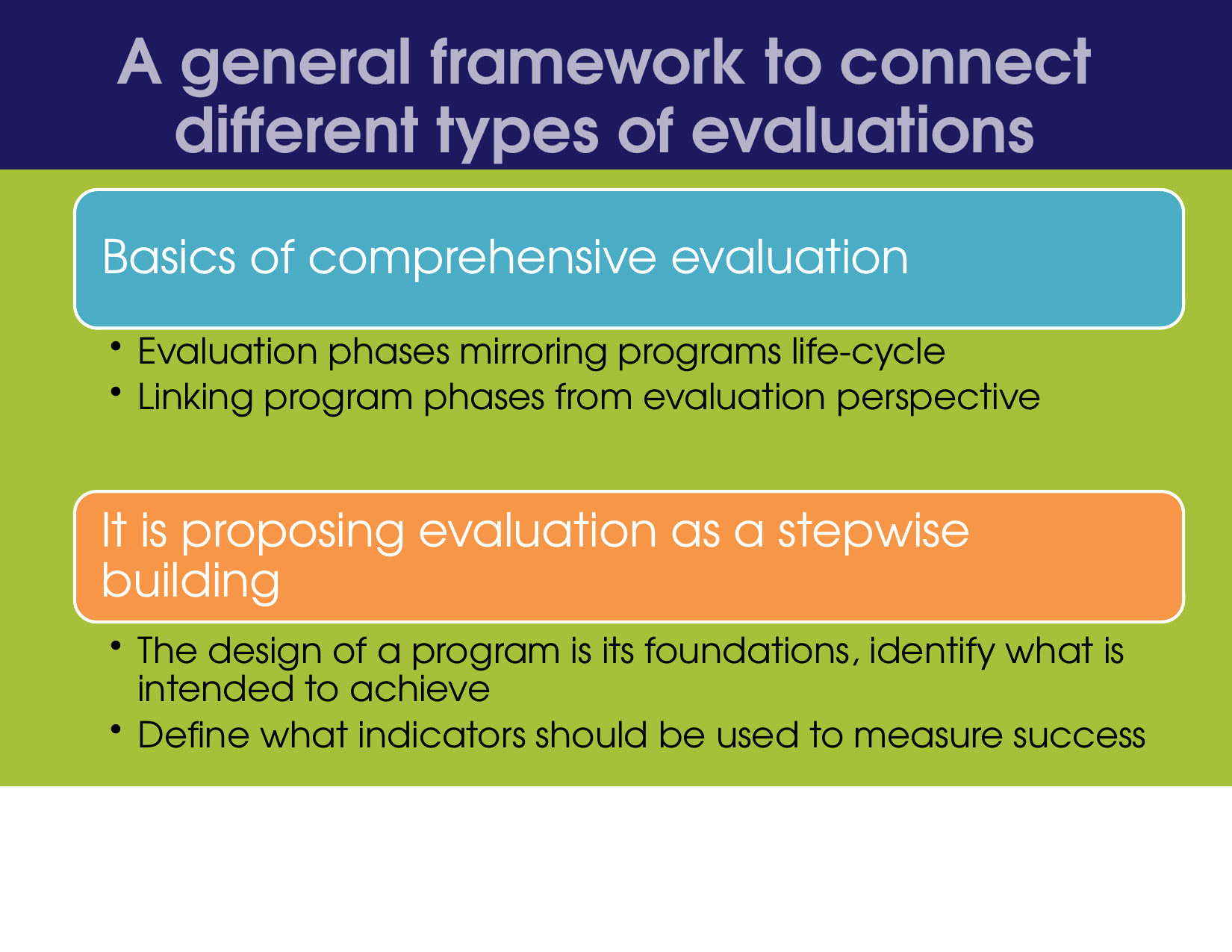

A general framework to connect different types of evaluations
Basics of comprehensive evaluation
Evaluation phases mirroring programs life-cycle
Linking program phases from evaluation perspective
It is proposing evaluation as a stepwise building
The design of a program is its foundations, identify what is intended to achieve
Define what indicators should be used to measure success